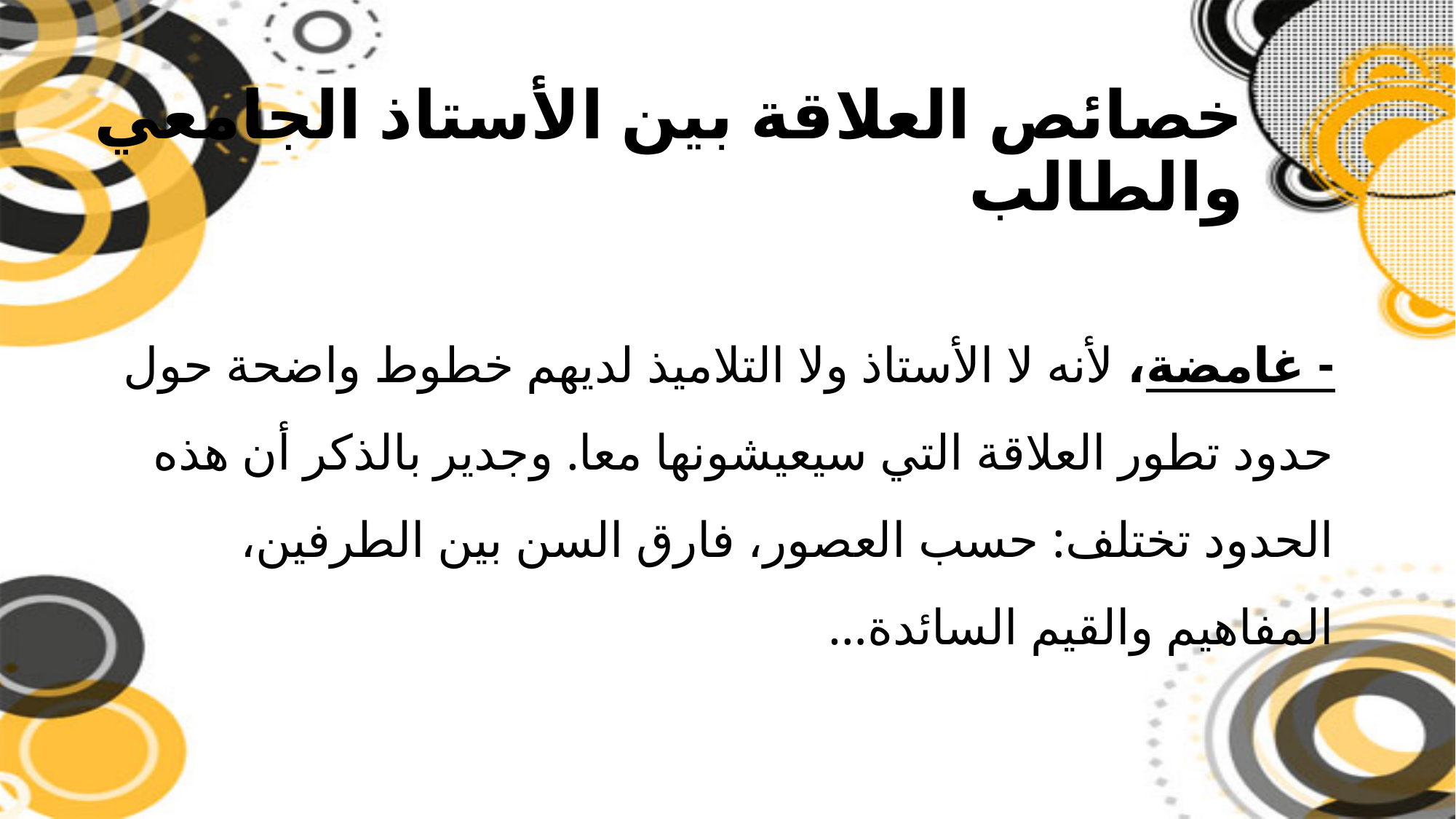

# خصائص العلاقة بين الأستاذ الجامعي والطالب
- غامضة، لأنه لا الأستاذ ولا التلاميذ لديهم خطوط واضحة حول حدود تطور العلاقة التي سيعيشونها معا. وجدير بالذكر أن هذه الحدود تختلف: حسب العصور، فارق السن بين الطرفين، المفاهيم والقيم السائدة…